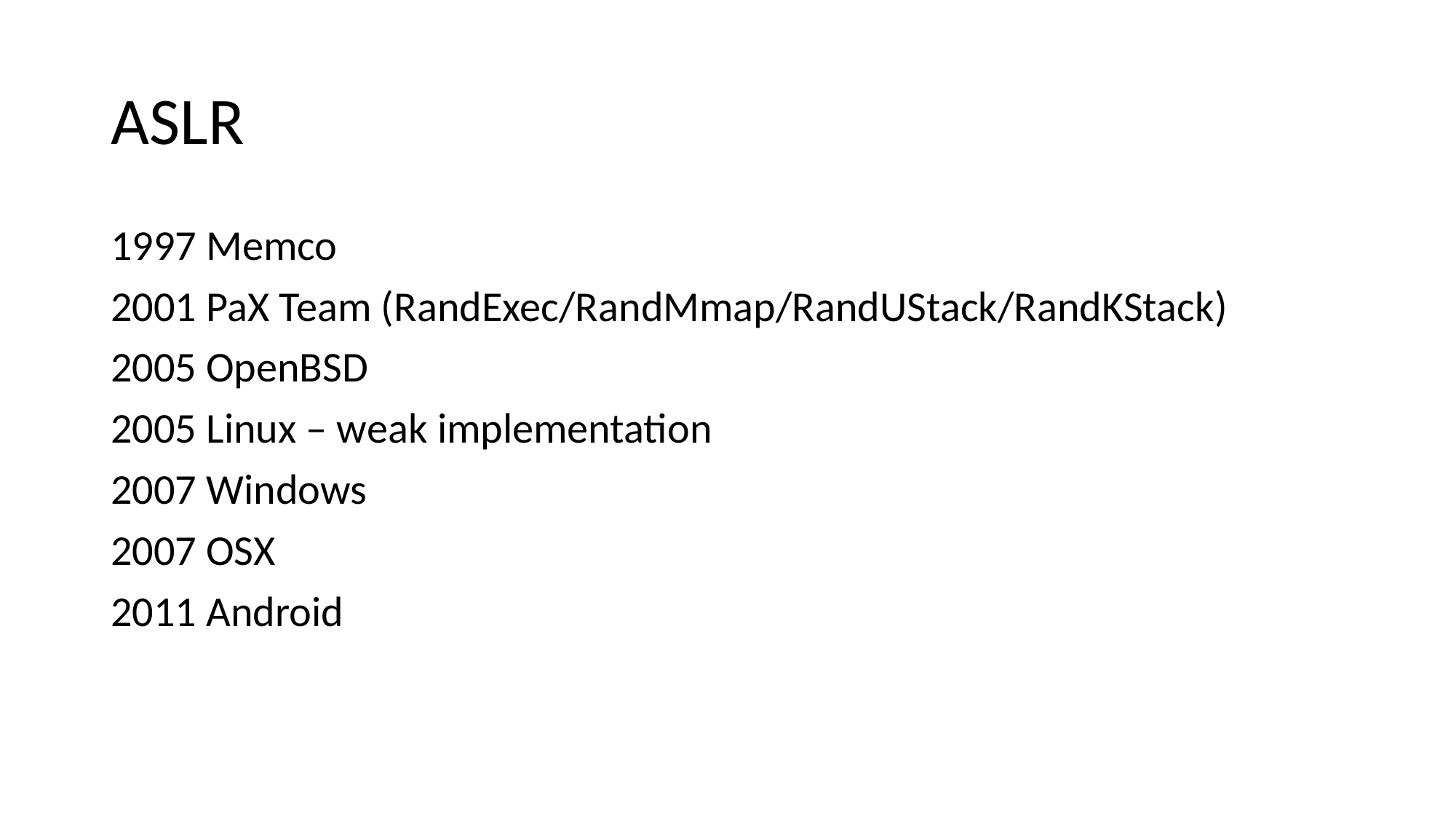

# ASLR
1997 Memco
2001 PaX Team (RandExec/RandMmap/RandUStack/RandKStack)
2005 OpenBSD
2005 Linux – weak implementation
2007 Windows
2007 OSX
2011 Android